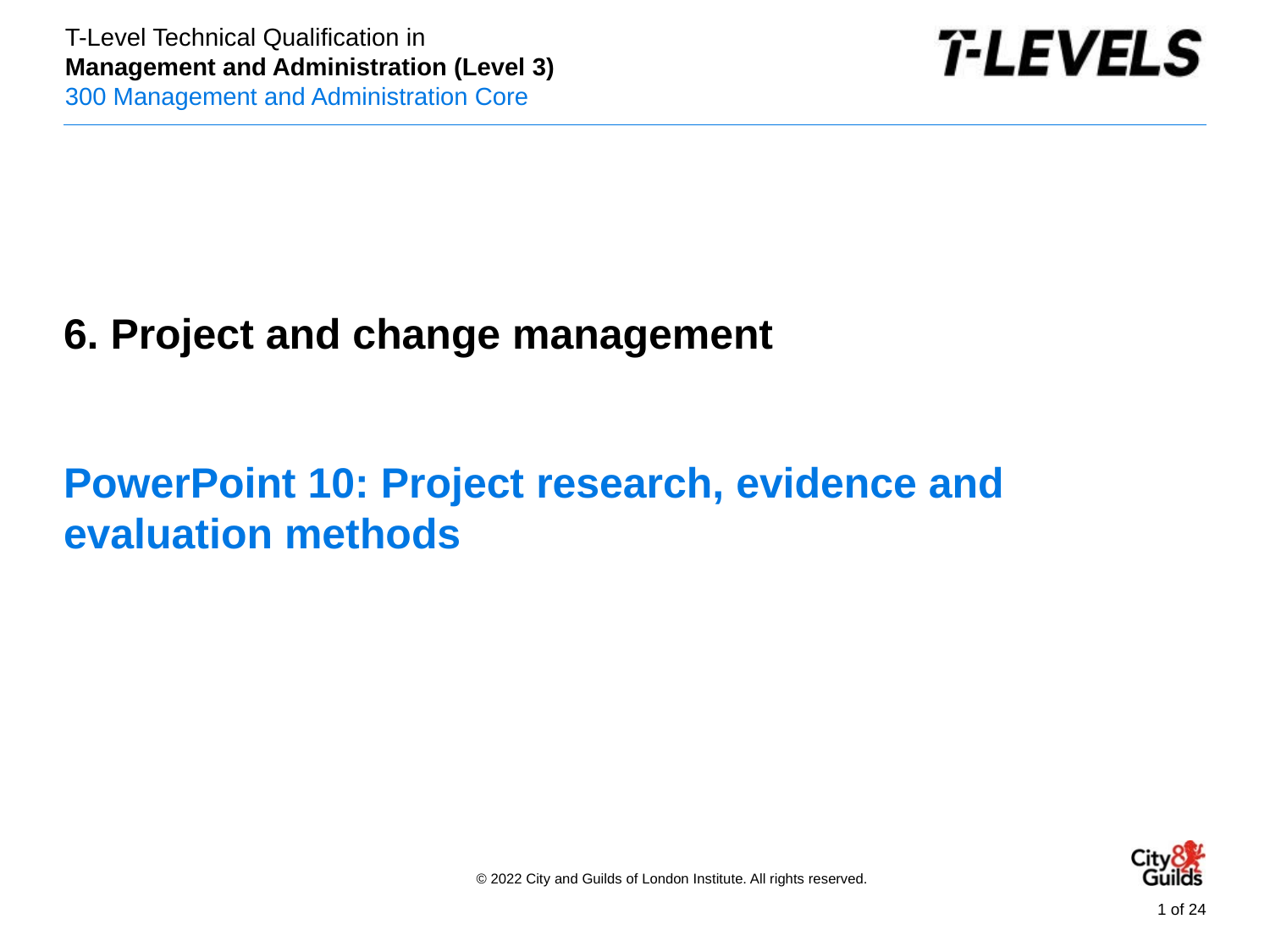

PowerPoint presentation
6. Project and change management
# PowerPoint 10: Project research, evidence and evaluation methods